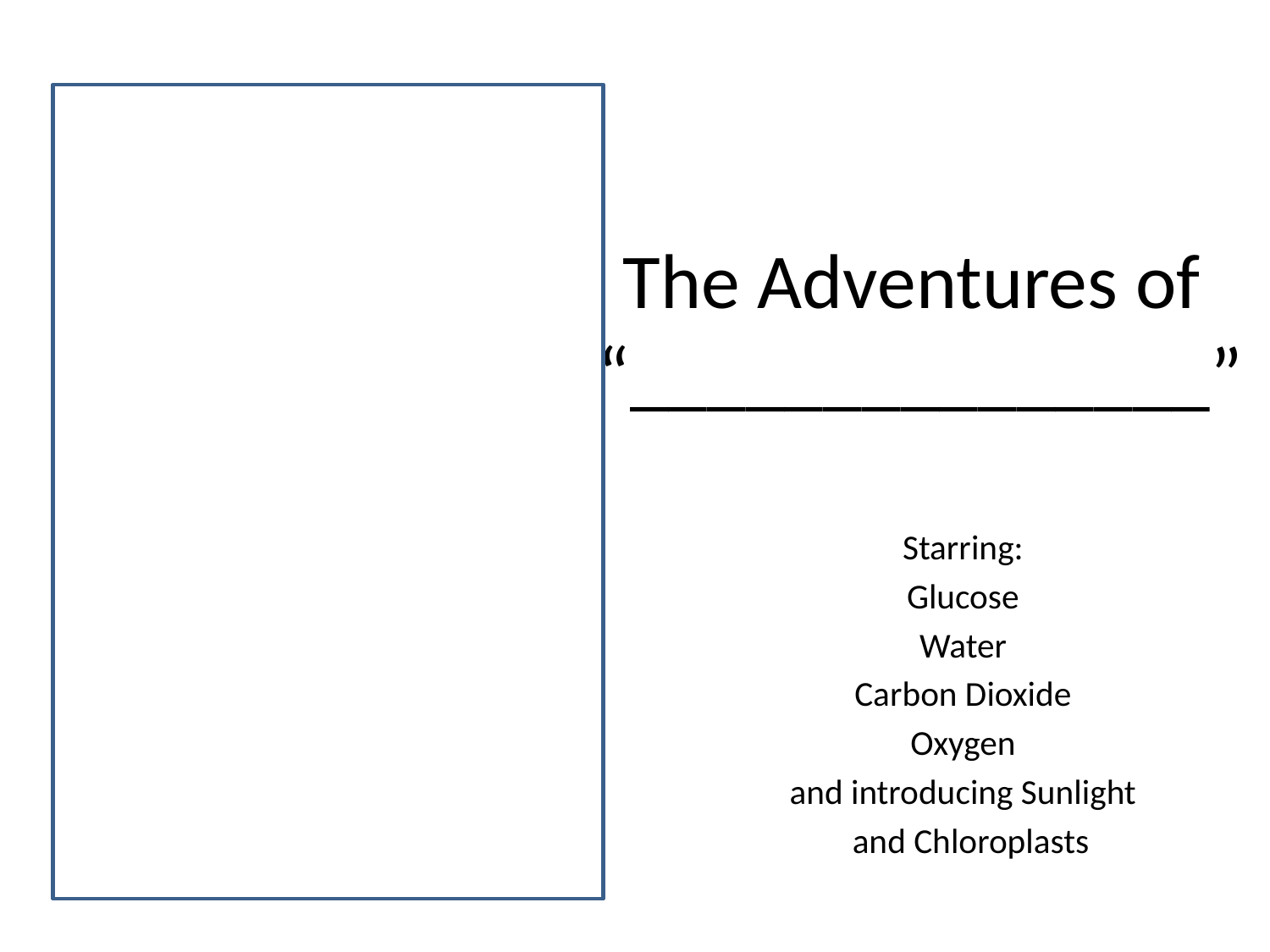

# The Adventures of “_______________”
Starring:
Glucose
Water
Carbon Dioxide
Oxygen
and introducing Sunlight
  and Chloroplasts